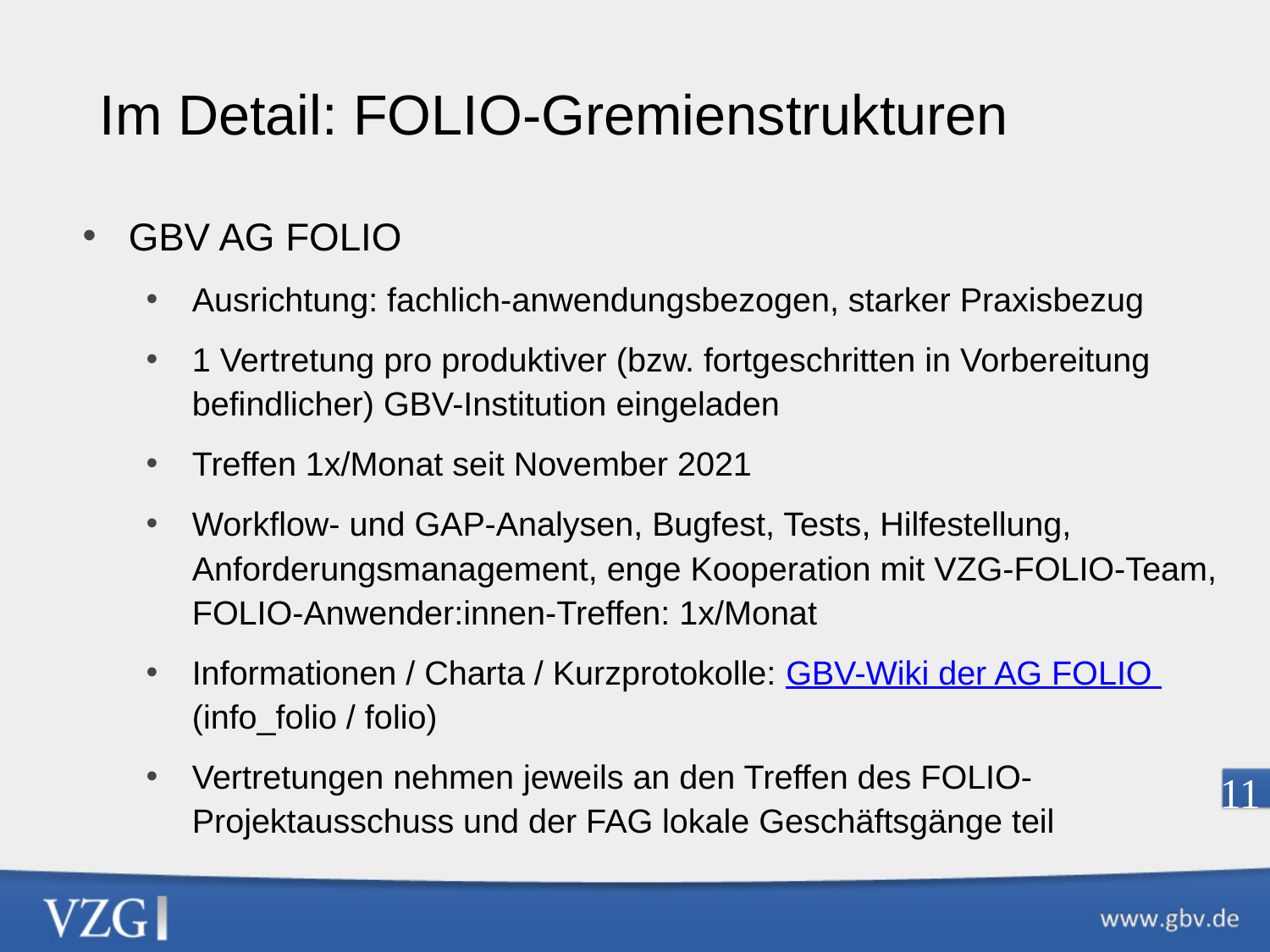

Im Detail: FOLIO-Gremienstrukturen

GBV AG FOLIO
Ausrichtung: fachlich-anwendungsbezogen, starker Praxisbezug
1 Vertretung pro produktiver (bzw. fortgeschritten in Vorbereitung befindlicher) GBV-Institution eingeladen
Treffen 1x/Monat seit November 2021
Workflow- und GAP-Analysen, Bugfest, Tests, Hilfestellung, Anforderungsmanagement, enge Kooperation mit VZG-FOLIO-Team, FOLIO-Anwender:innen-Treffen: 1x/Monat
Informationen / Charta / Kurzprotokolle: GBV-Wiki der AG FOLIO (info_folio / folio)
Vertretungen nehmen jeweils an den Treffen des FOLIO-Projektausschuss und der FAG lokale Geschäftsgänge teil

11